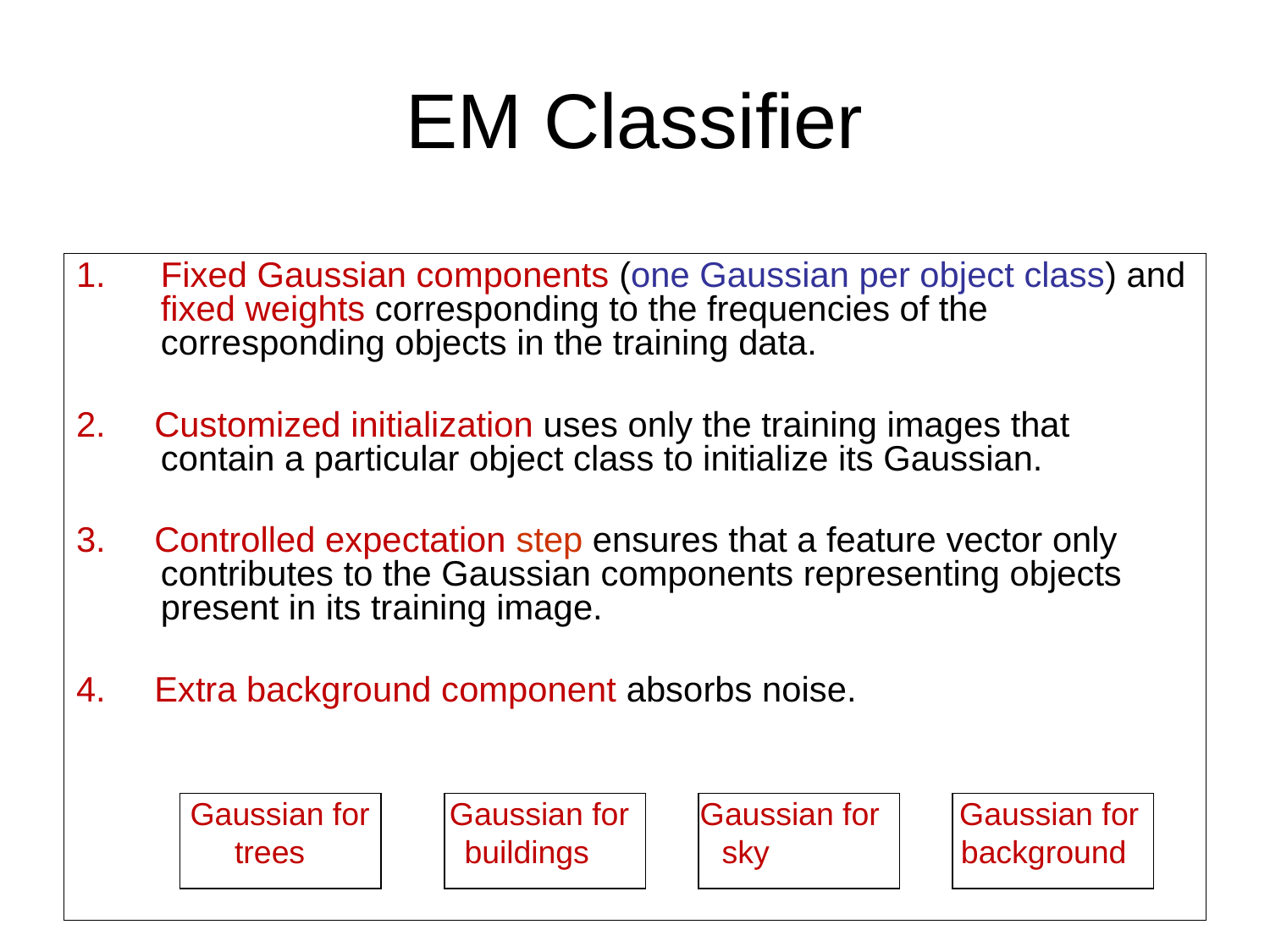

# EM Classifier
Fixed Gaussian components (one Gaussian per object class) and fixed weights corresponding to the frequencies of the corresponding objects in the training data.

2.     Customized initialization uses only the training images that contain a particular object class to initialize its Gaussian.

3.     Controlled expectation step ensures that a feature vector only contributes to the Gaussian components representing objects present in its training image.

4.     Extra background component absorbs noise.

Gaussian for         Gaussian for        Gaussian for         Gaussian for
     trees                  buildings               sky                 	 background